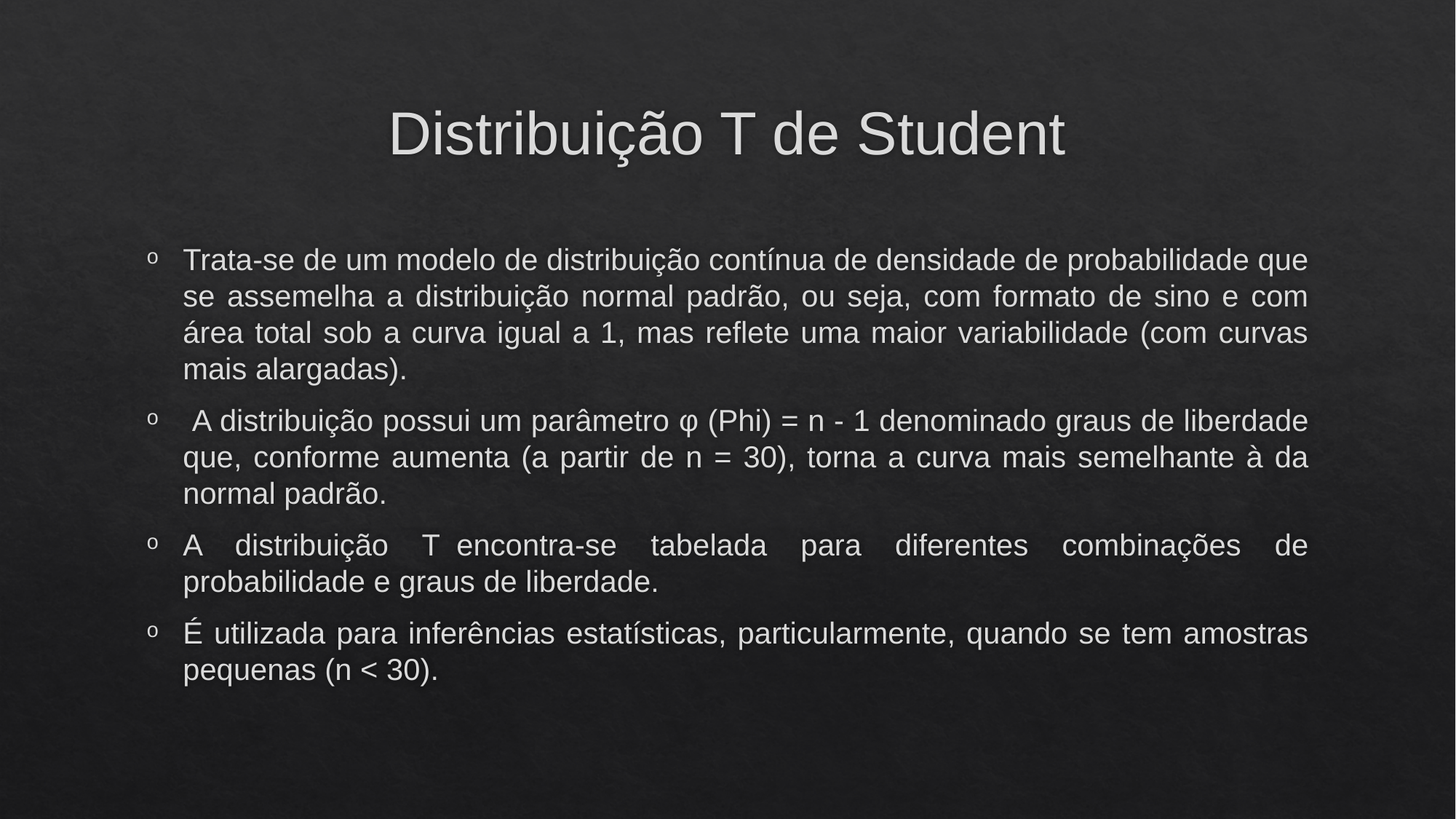

# Distribuição T de Student
Trata-se de um modelo de distribuição contínua de densidade de probabilidade que se assemelha a distribuição normal padrão, ou seja, com formato de sino e com área total sob a curva igual a 1, mas reflete uma maior variabilidade (com curvas mais alargadas).
 A distribuição possui um parâmetro φ (Phi) = n - 1 denominado graus de liberdade que, conforme aumenta (a partir de n = 30), torna a curva mais semelhante à da normal padrão.
A  distribuição  T encontra-se  tabelada  para  diferentes  combinações  de probabilidade e graus de liberdade.
É utilizada para inferências estatísticas, particularmente, quando se tem amostras pequenas (n < 30).